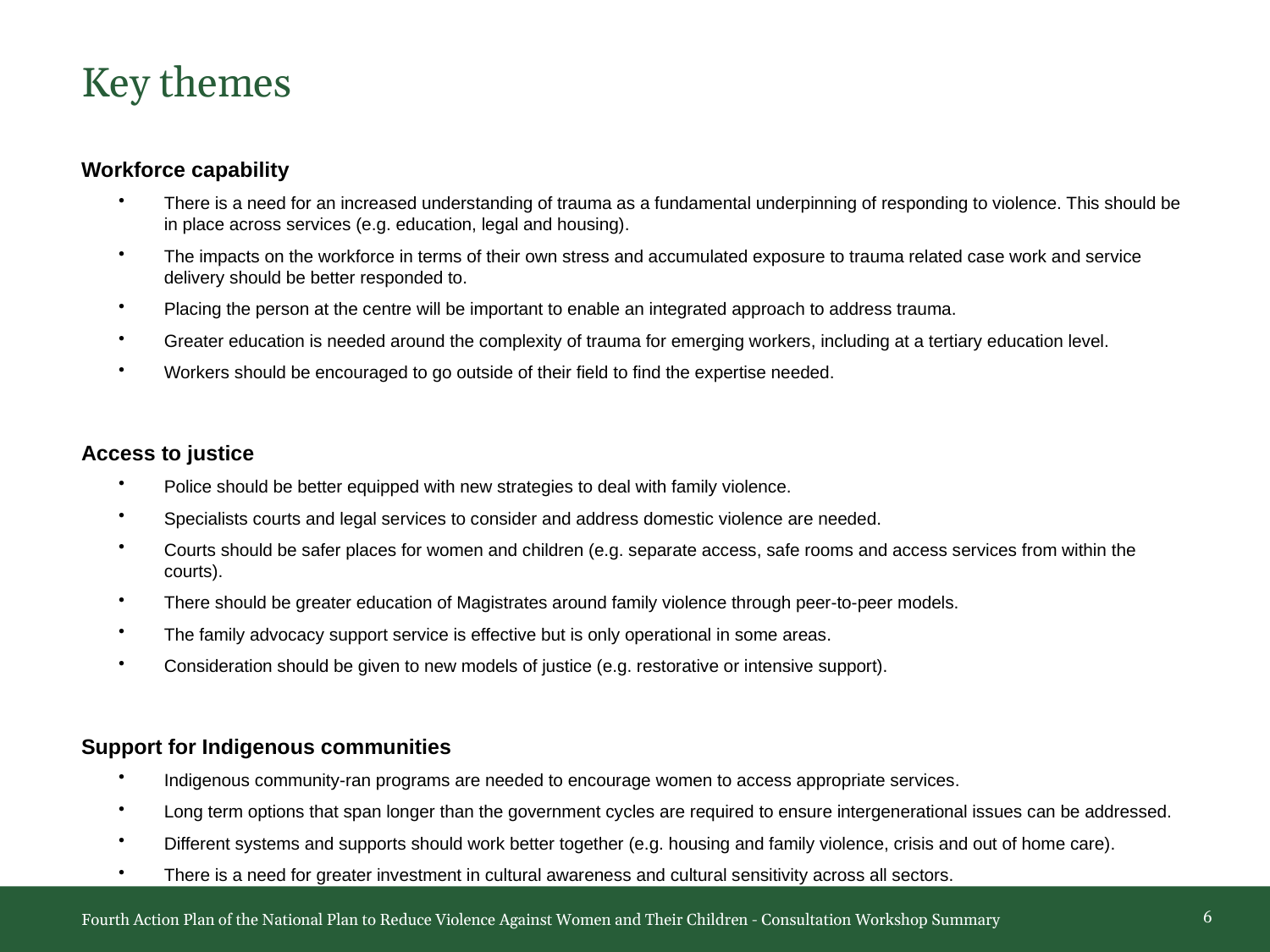

# Key themes
Workforce capability
There is a need for an increased understanding of trauma as a fundamental underpinning of responding to violence. This should be in place across services (e.g. education, legal and housing).
The impacts on the workforce in terms of their own stress and accumulated exposure to trauma related case work and service delivery should be better responded to.
Placing the person at the centre will be important to enable an integrated approach to address trauma.
Greater education is needed around the complexity of trauma for emerging workers, including at a tertiary education level.
Workers should be encouraged to go outside of their field to find the expertise needed.

Access to justice
Police should be better equipped with new strategies to deal with family violence.
Specialists courts and legal services to consider and address domestic violence are needed.
Courts should be safer places for women and children (e.g. separate access, safe rooms and access services from within the courts).
There should be greater education of Magistrates around family violence through peer-to-peer models.
The family advocacy support service is effective but is only operational in some areas.
Consideration should be given to new models of justice (e.g. restorative or intensive support).

Support for Indigenous communities
Indigenous community-ran programs are needed to encourage women to access appropriate services.
Long term options that span longer than the government cycles are required to ensure intergenerational issues can be addressed.
Different systems and supports should work better together (e.g. housing and family violence, crisis and out of home care).
There is a need for greater investment in cultural awareness and cultural sensitivity across all sectors.
6
Fourth Action Plan of the National Plan to Reduce Violence Against Women and Their Children - Consultation Workshop Summary